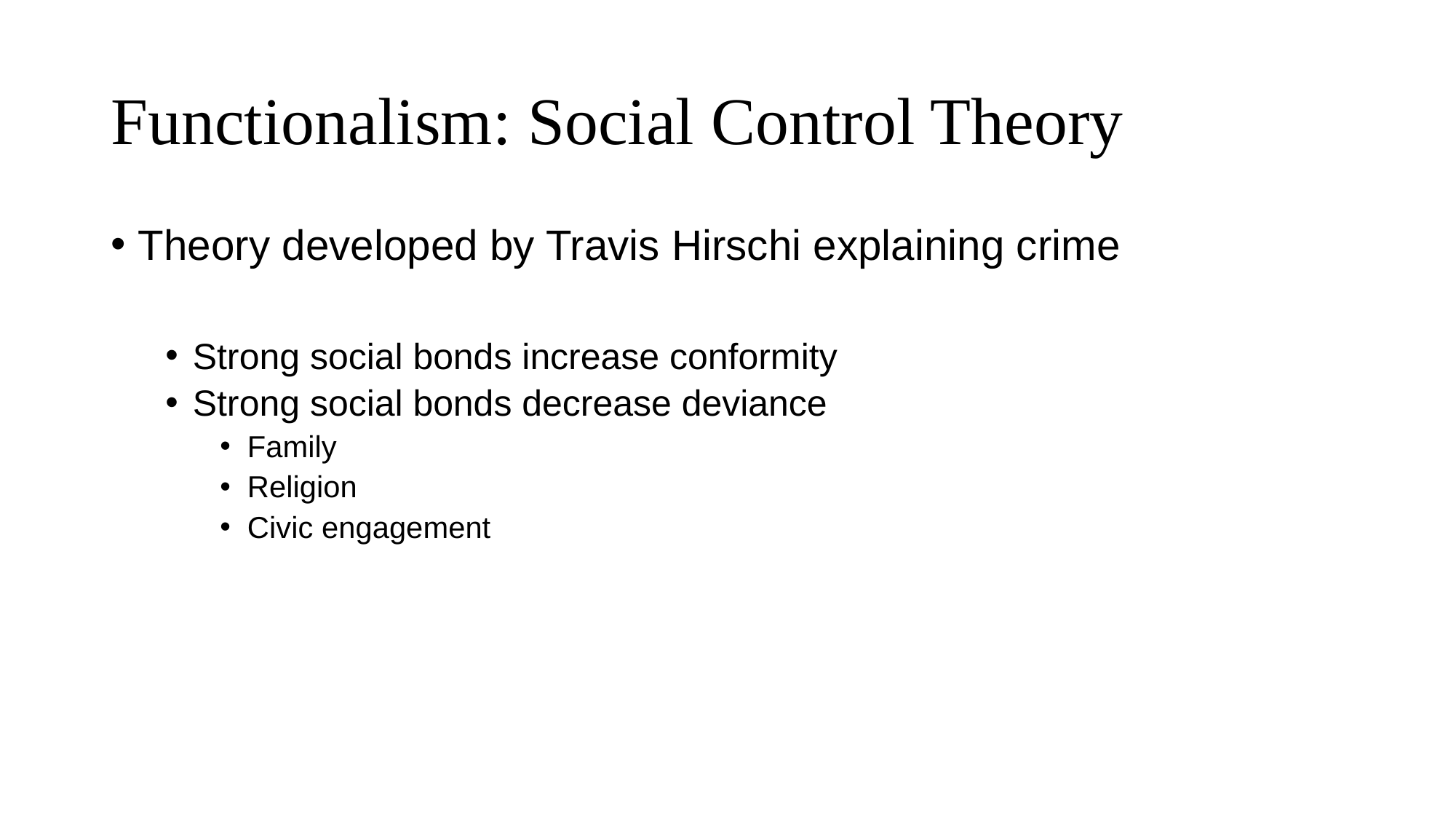

# Functionalism: Social Control Theory
Theory developed by Travis Hirschi explaining crime

Strong social bonds increase conformity
Strong social bonds decrease deviance
Family
Religion
Civic engagement